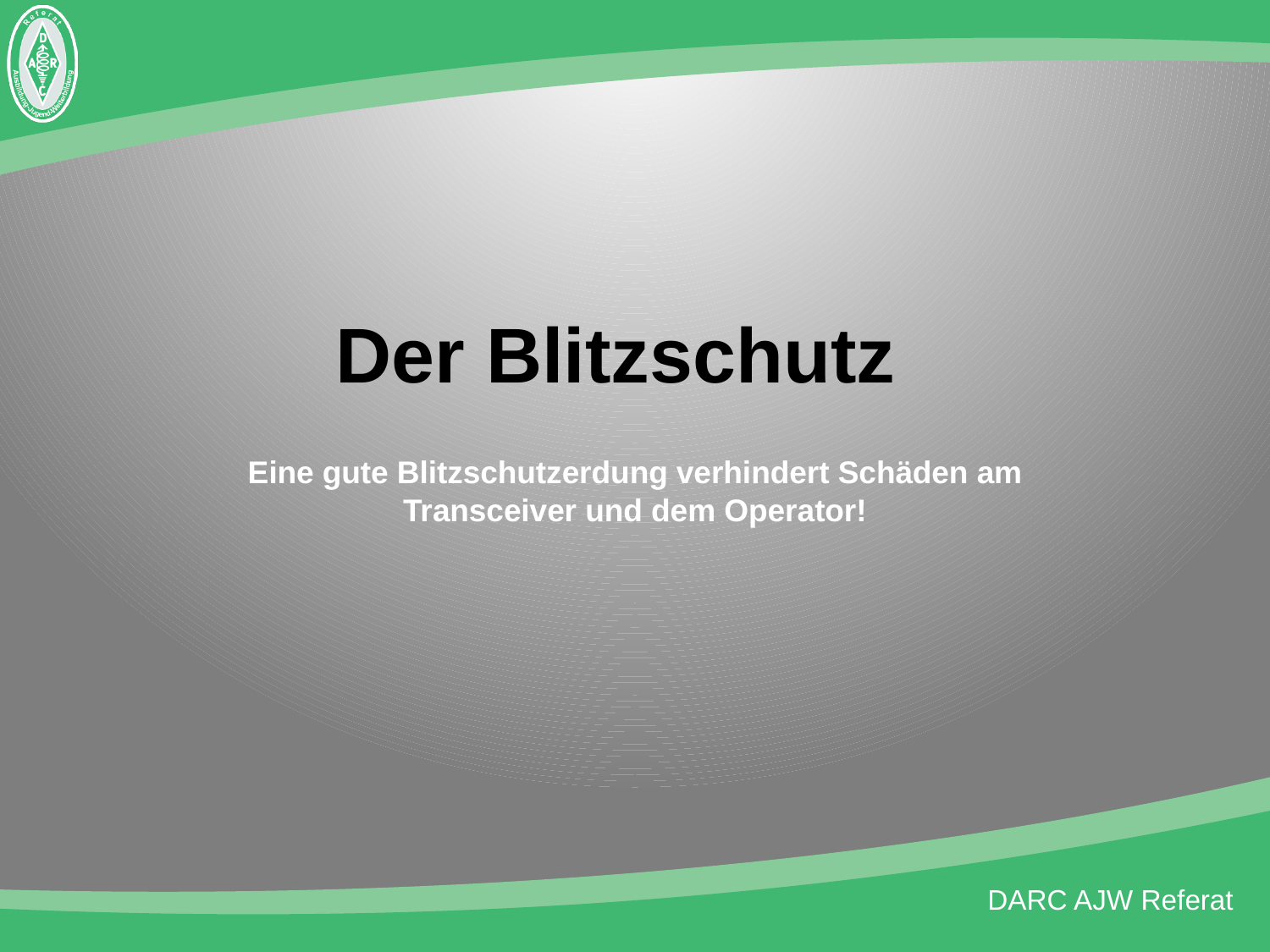

# Der Blitzschutz
Eine gute Blitzschutzerdung verhindert Schäden am Transceiver und dem Operator!